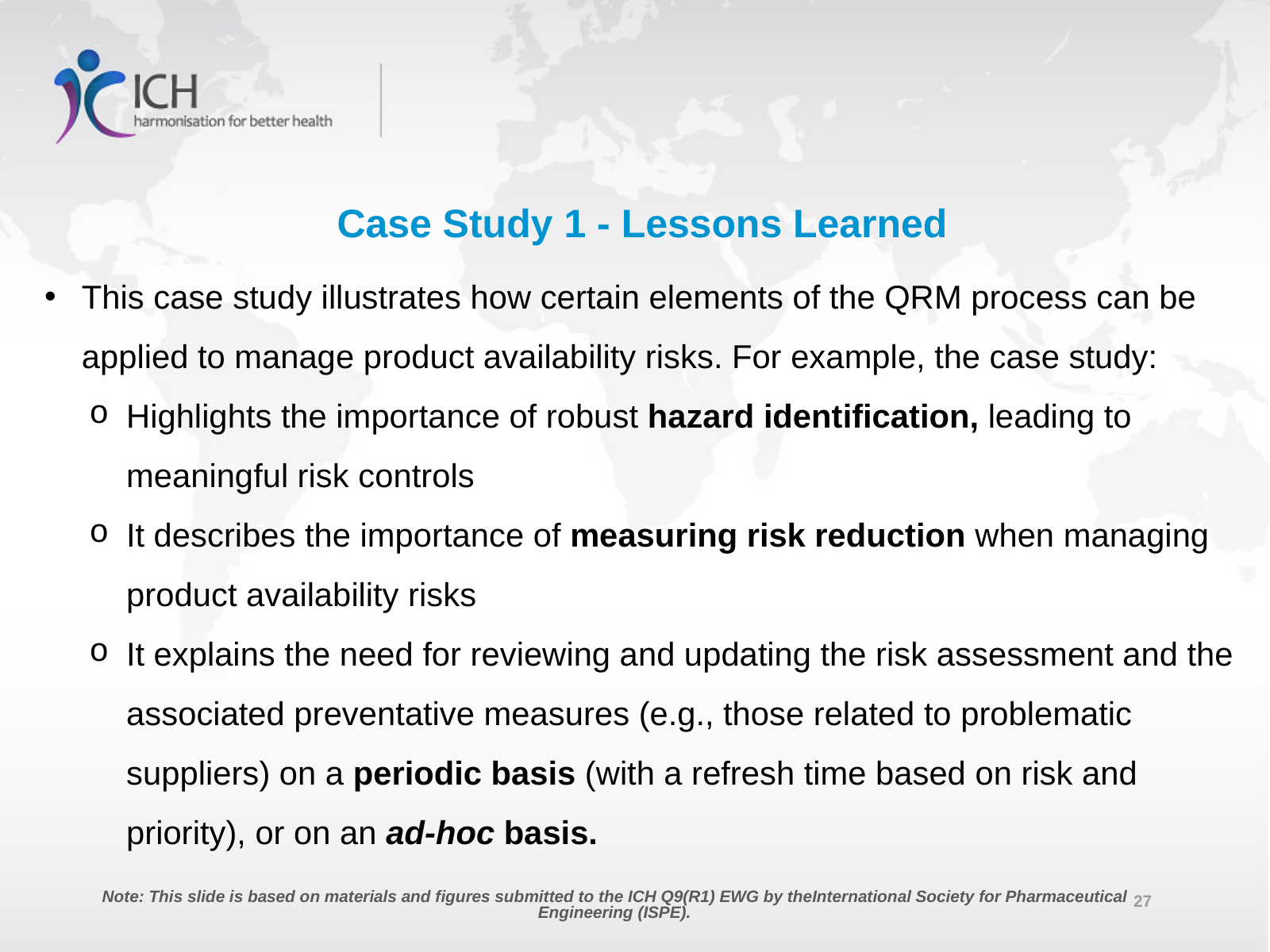

Case Study 1 - Lessons Learned
This case study illustrates how certain elements of the QRM process can be applied to manage product availability risks. For example, the case study:
Highlights the importance of robust hazard identification, leading to meaningful risk controls
It describes the importance of measuring risk reduction when managing product availability risks
It explains the need for reviewing and updating the risk assessment and the associated preventative measures (e.g., those related to problematic suppliers) on a periodic basis (with a refresh time based on risk and priority), or on an ad-hoc basis.

Note: This slide is based on materials and figures submitted to the ICH Q9(R1) EWG by theInternational Society for Pharmaceutical Engineering (ISPE).